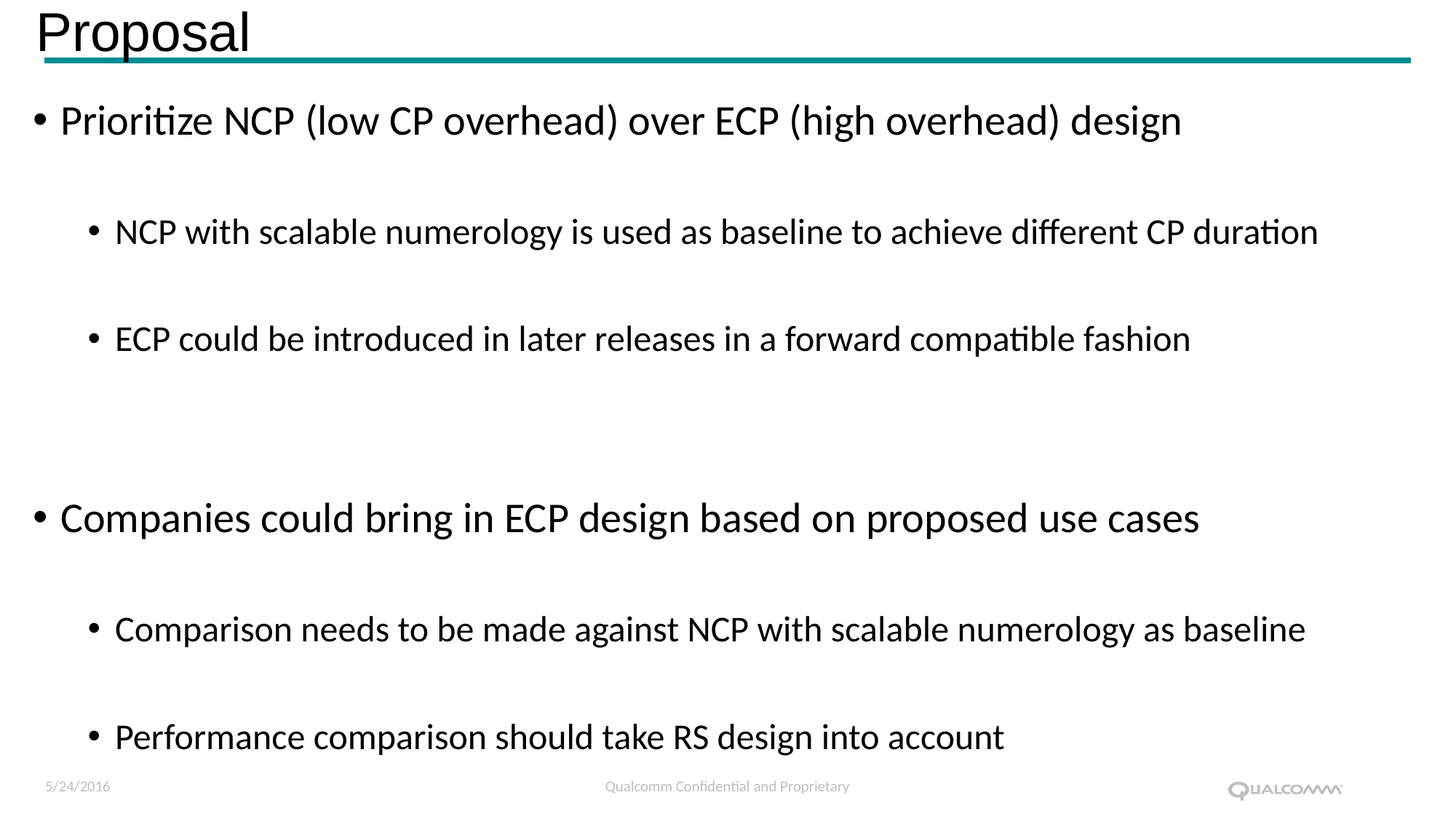

# Proposal
Prioritize NCP (low CP overhead) over ECP (high overhead) design

NCP with scalable numerology is used as baseline to achieve different CP duration

ECP could be introduced in later releases in a forward compatible fashion

Companies could bring in ECP design based on proposed use cases

Comparison needs to be made against NCP with scalable numerology as baseline

Performance comparison should take RS design into account